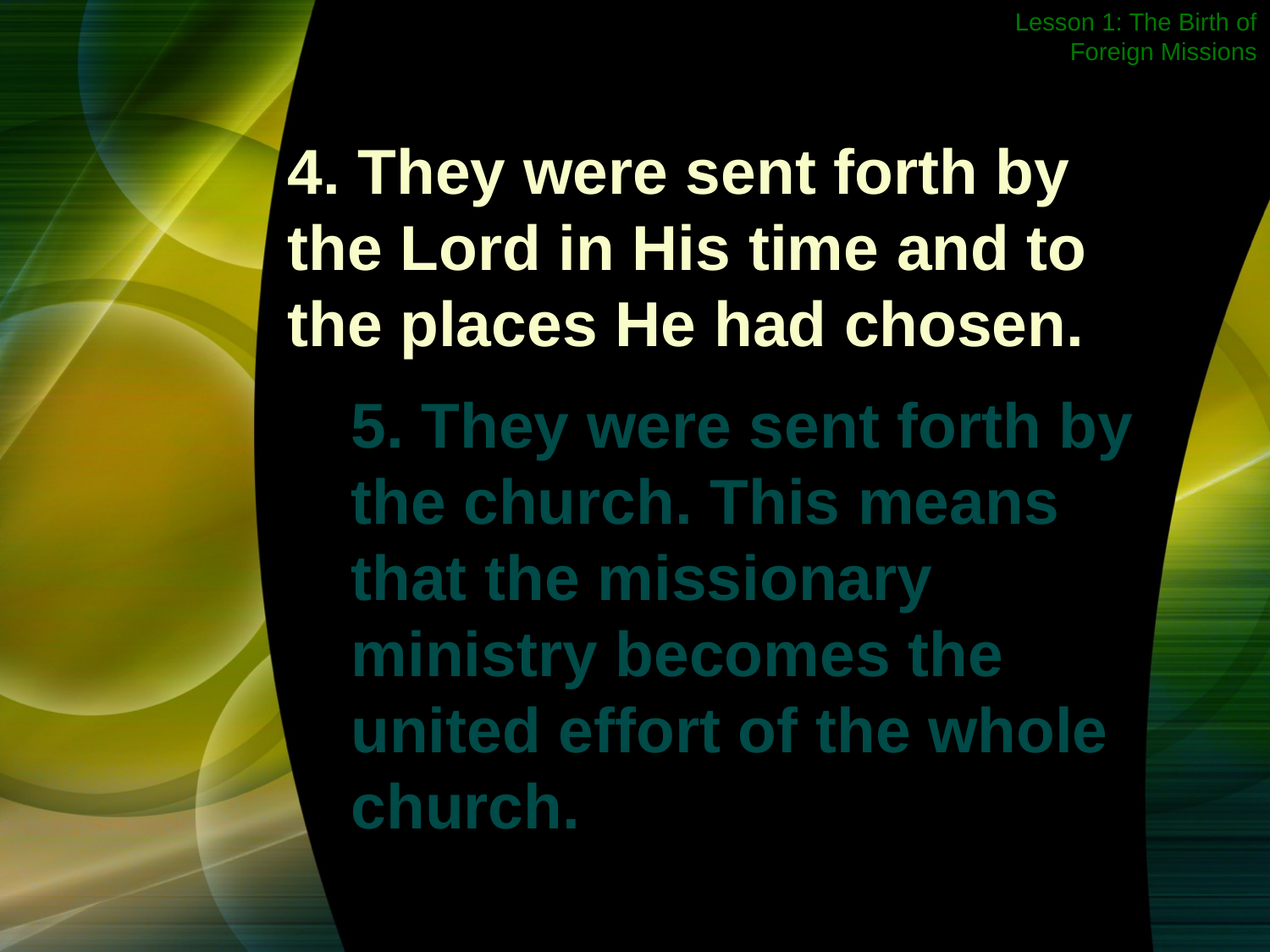

Lesson 1: The Birth of Foreign Missions
4. They were sent forth by the Lord in His time and to the places He had chosen.

5. They were sent forth by the church. This means that the missionary ministry becomes the united effort of the whole
church.